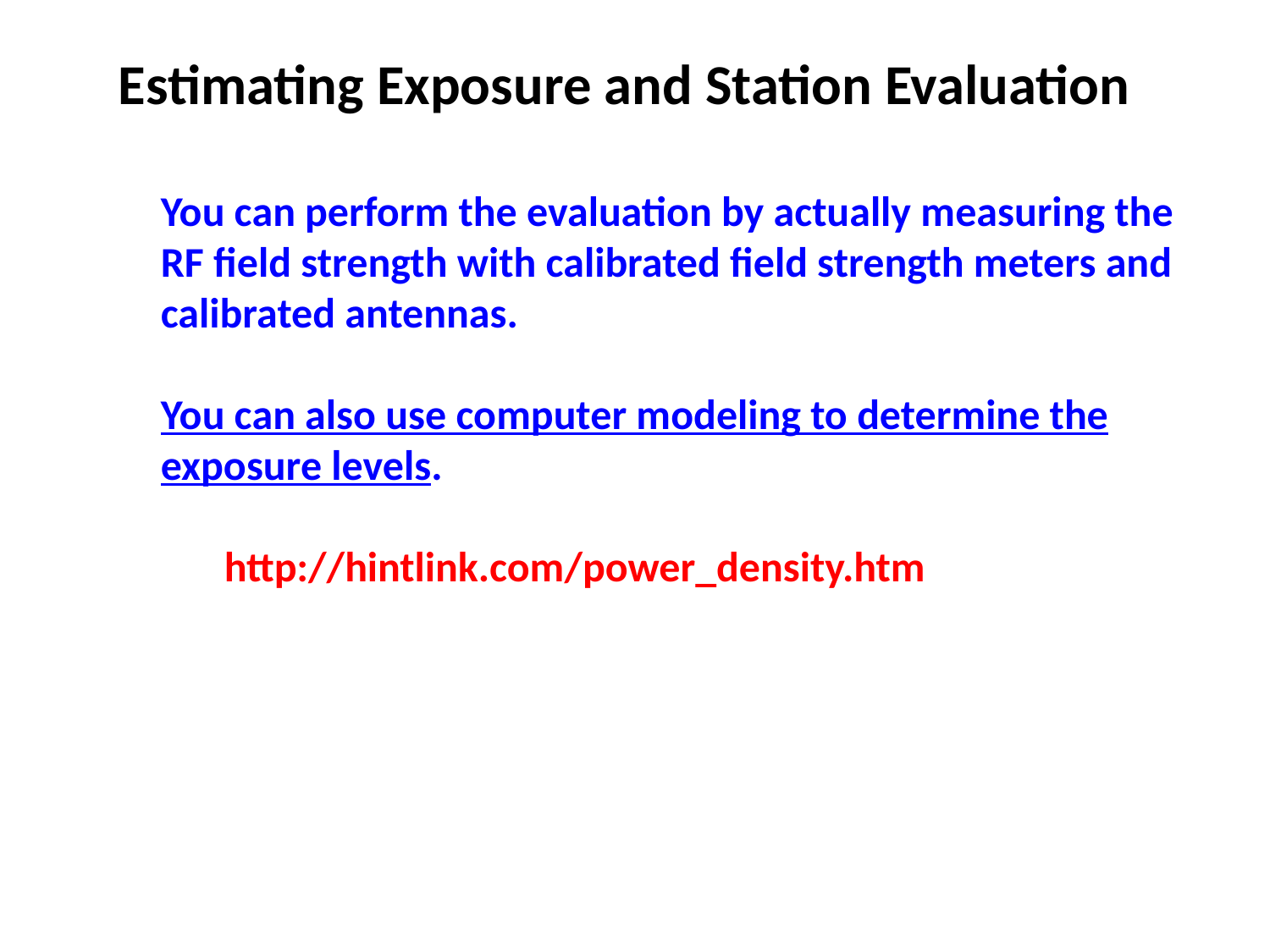

Estimating Exposure and Station Evaluation
You can perform the evaluation by actually measuring the RF field strength with calibrated field strength meters and calibrated antennas.

You can also use computer modeling to determine the exposure levels.

		http://hintlink.com/power_density.htm